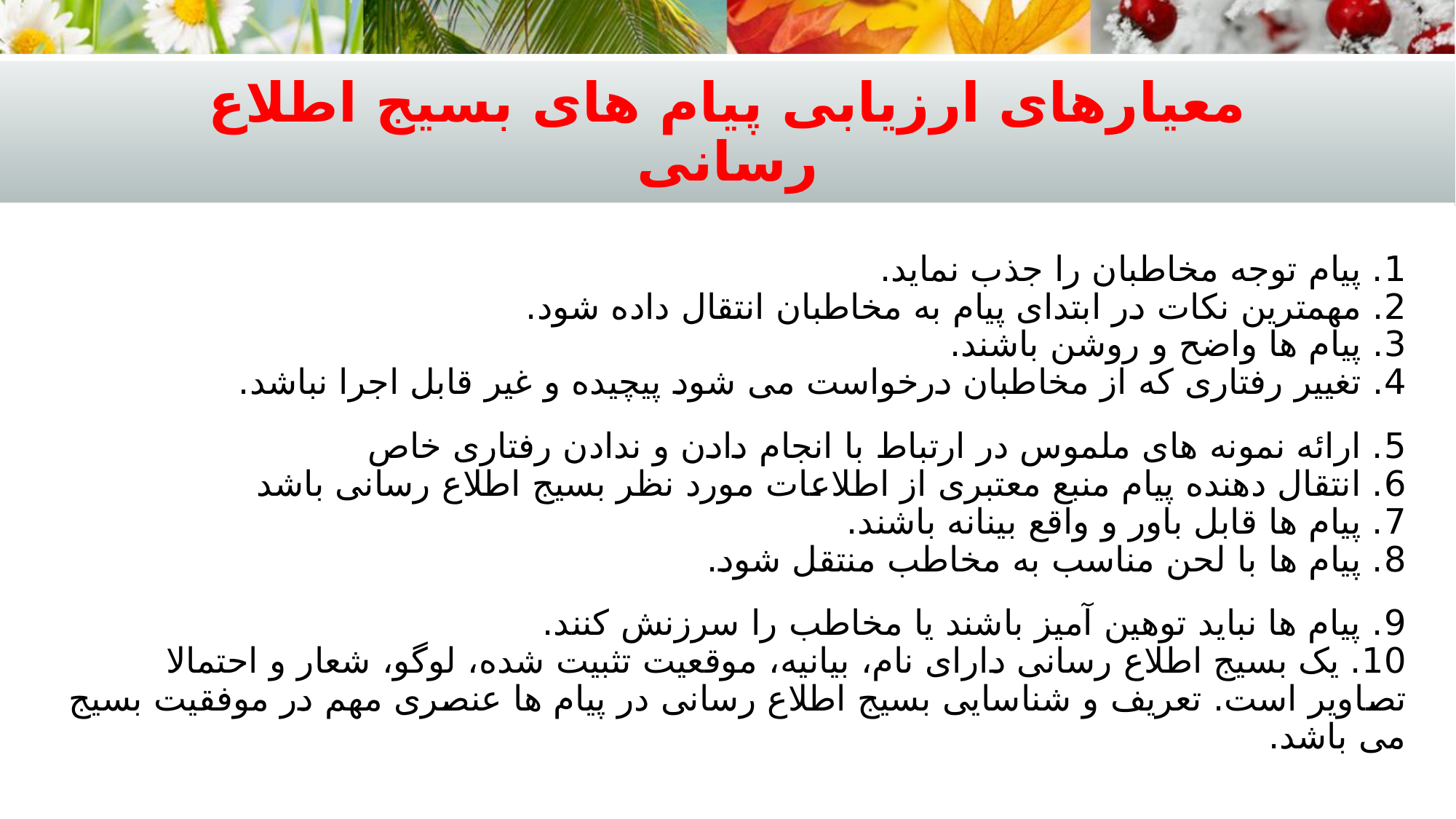

# معیارهای ارزیابی پیام های بسیج اطلاع رسانی
1. پیام توجه مخاطبان را جذب نماید.
2. مهمترین نکات در ابتدای پیام به مخاطبان انتقال داده شود.
3. پیام ها واضح و روشن باشند.
4. تغییر رفتاری که از مخاطبان درخواست می شود پیچیده و غیر قابل اجرا نباشد.
5. ارائه نمونه های ملموس در ارتباط با انجام دادن و ندادن رفتاری خاص
6. انتقال دهنده پیام منبع معتبری از اطلاعات مورد نظر بسیج اطلاع رسانی باشد
7. پیام ها قابل باور و واقع بینانه باشند.
8. پیام ها با لحن مناسب به مخاطب منتقل شود.
9. پیام ها نباید توهین آمیز باشند یا مخاطب را سرزنش کنند.
10. یک بسیج اطلاع رسانی دارای نام، بیانیه، موقعیت تثبیت شده، لوگو، شعار و احتمالا تصاویر است. تعریف و شناسایی بسیج اطلاع رسانی در پیام ها عنصری مهم در موفقیت بسیج می باشد.